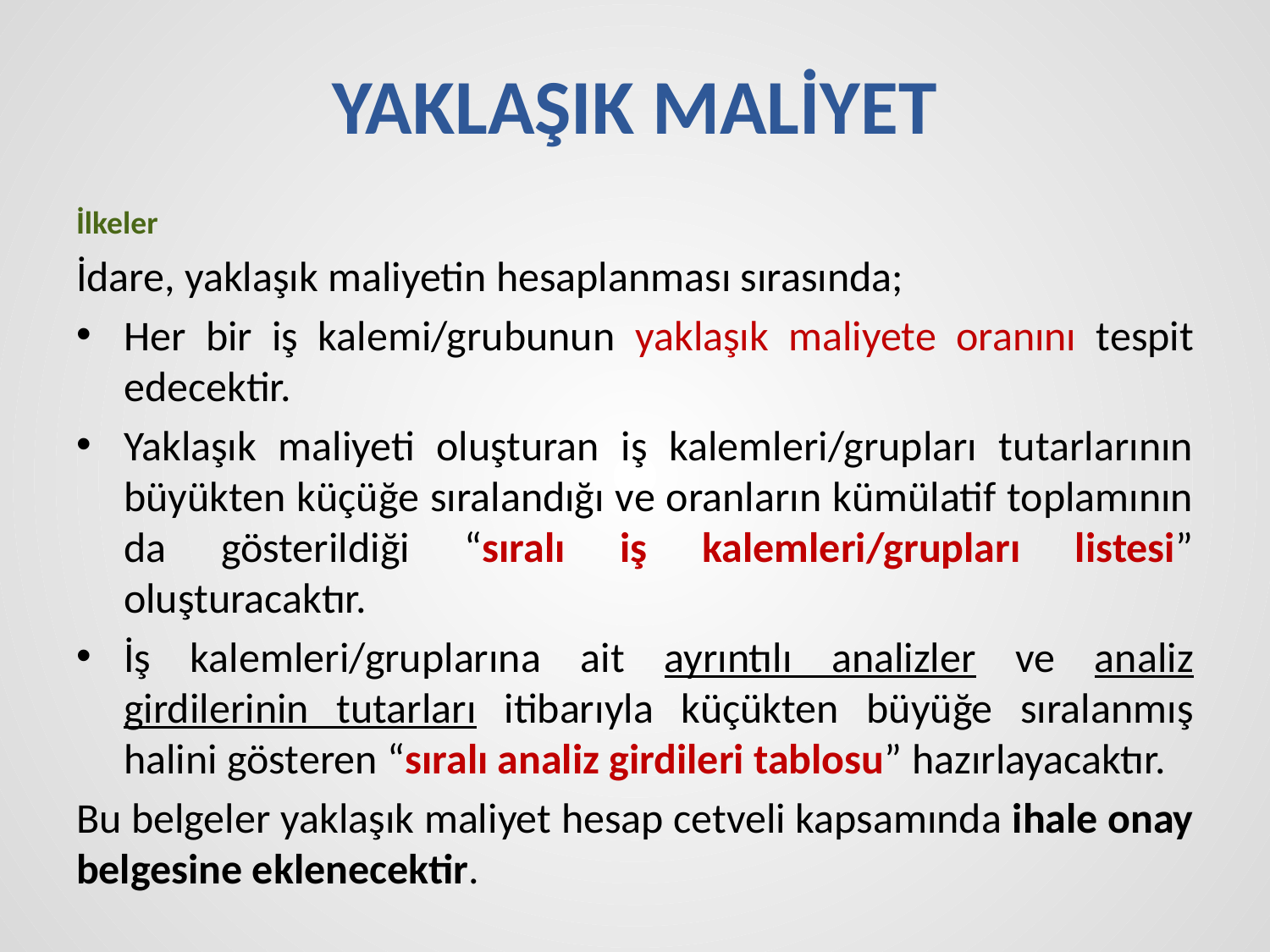

# YAKLAŞIK MALİYET
İlkeler
İdare, yaklaşık maliyetin hesaplanması sırasında;
Her bir iş kalemi/grubunun yaklaşık maliyete oranını tespit edecektir.
Yaklaşık maliyeti oluşturan iş kalemleri/grupları tutarlarının büyükten küçüğe sıralandığı ve oranların kümülatif toplamının da gösterildiği “sıralı iş kalemleri/grupları listesi” oluşturacaktır.
İş kalemleri/gruplarına ait ayrıntılı analizler ve analiz girdilerinin tutarları itibarıyla küçükten büyüğe sıralanmış halini gösteren “sıralı analiz girdileri tablosu” hazırlayacaktır.
Bu belgeler yaklaşık maliyet hesap cetveli kapsamında ihale onay belgesine eklenecektir.